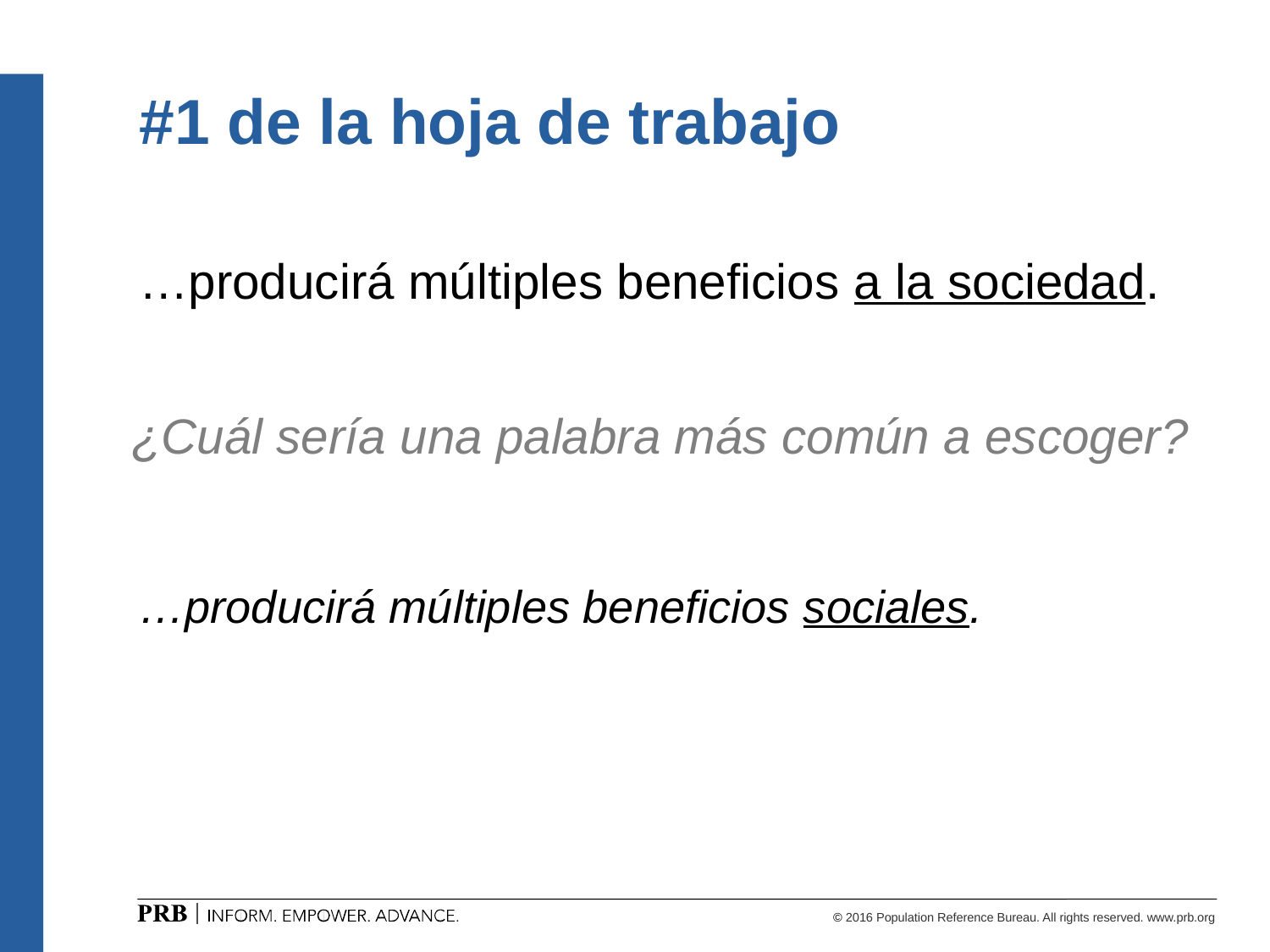

# #1 de la hoja de trabajo
…producirá múltiples beneficios a la sociedad.

¿Cuál sería una palabra más común a escoger?
…producirá múltiples beneficios sociales.